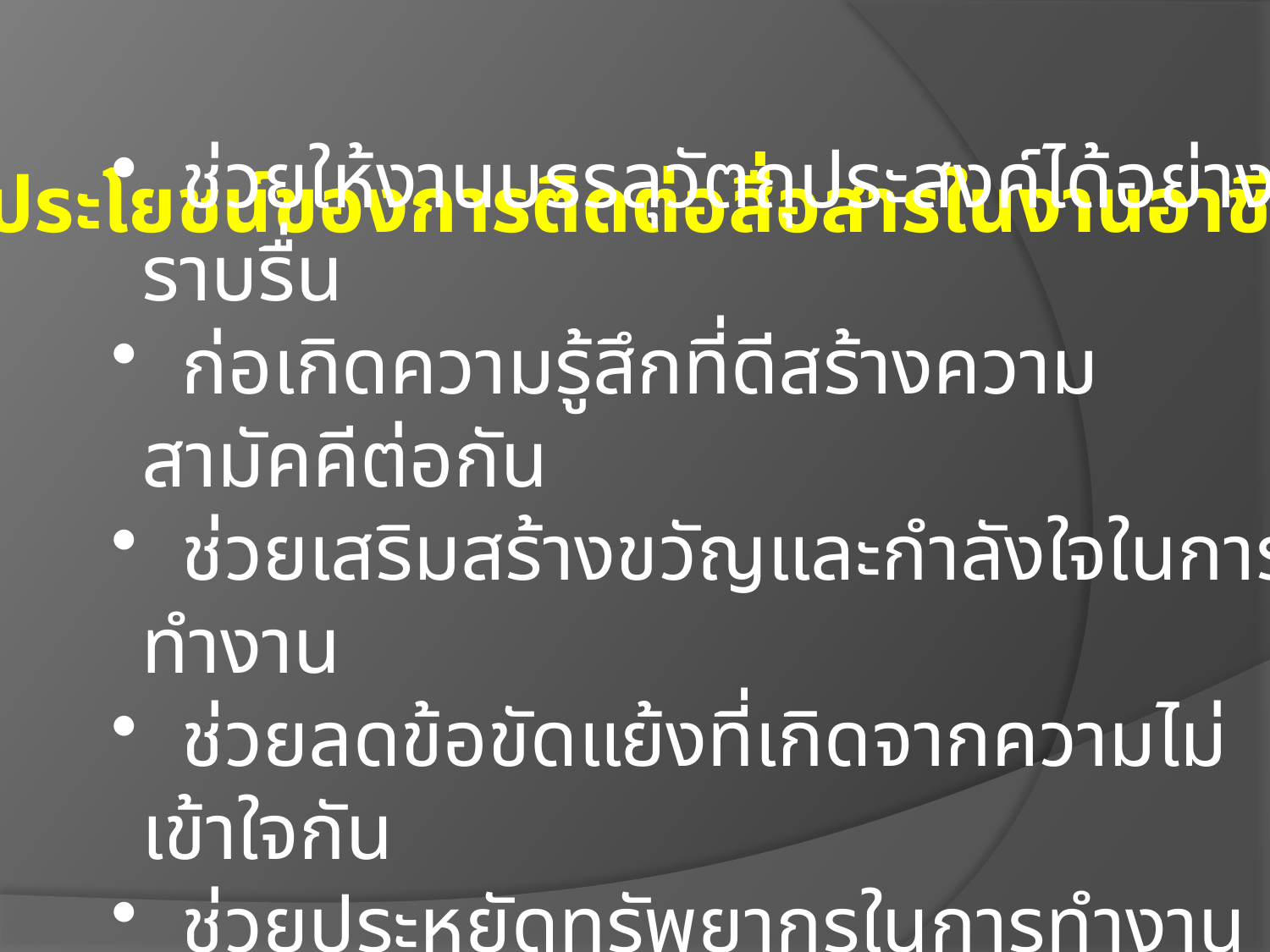

ประโยชน์ของการติดต่อสื่อสารในงานอาชีพ
  ช่วยให้งานบรรลุวัตถุประสงค์ได้อย่างราบรื่น
  ก่อเกิดความรู้สึกที่ดีสร้างความสามัคคีต่อกัน
  ช่วยเสริมสร้างขวัญและกำลังใจในการทำงาน
  ช่วยลดข้อขัดแย้งที่เกิดจากความไม่เข้าใจกัน
  ช่วยประหยัดทรัพยากรในการทำงาน